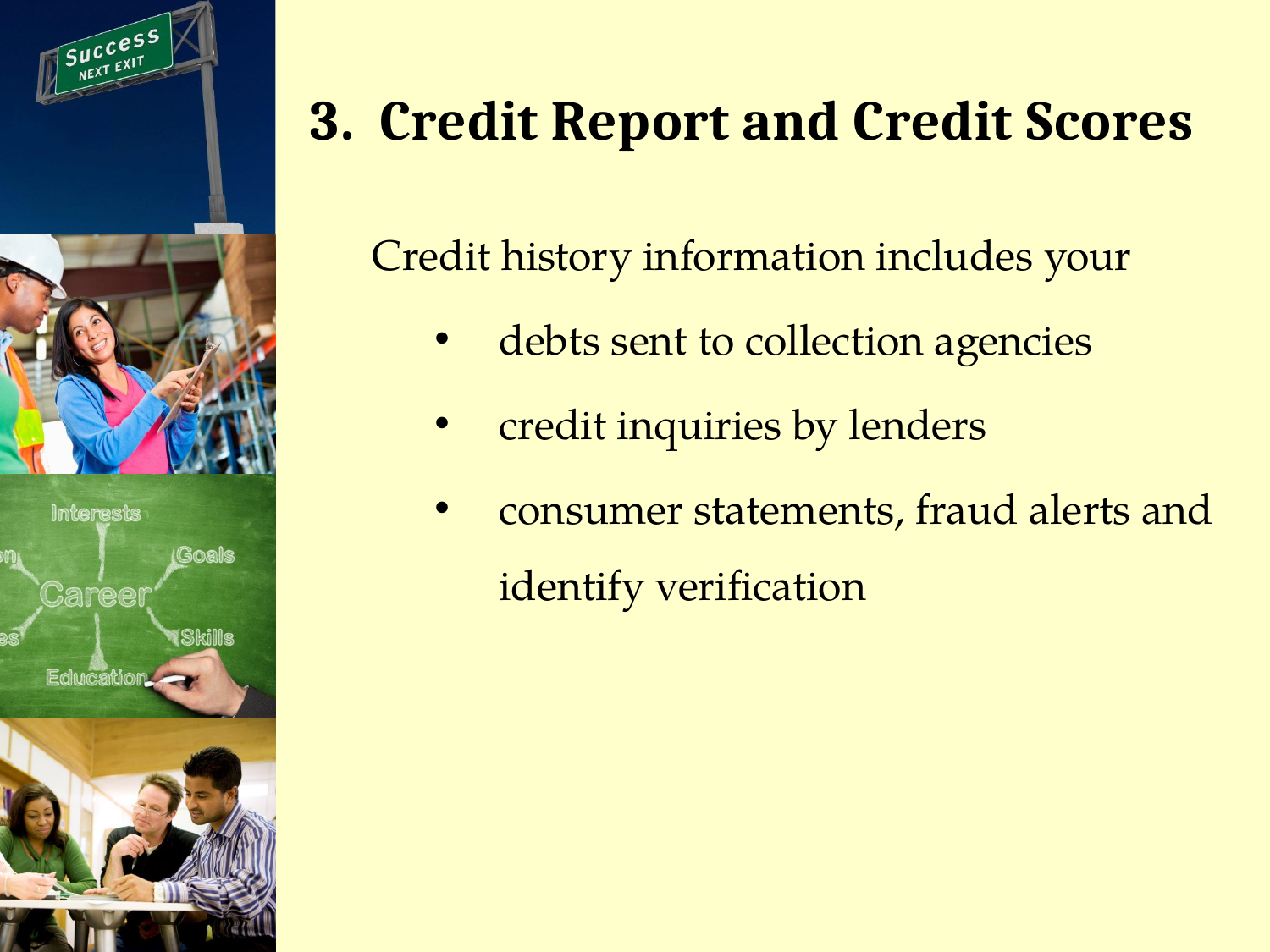

# 3.  Credit Report and Credit Scores
Credit history information includes your
debts sent to collection agencies
credit inquiries by lenders
consumer statements, fraud alerts and identify verification